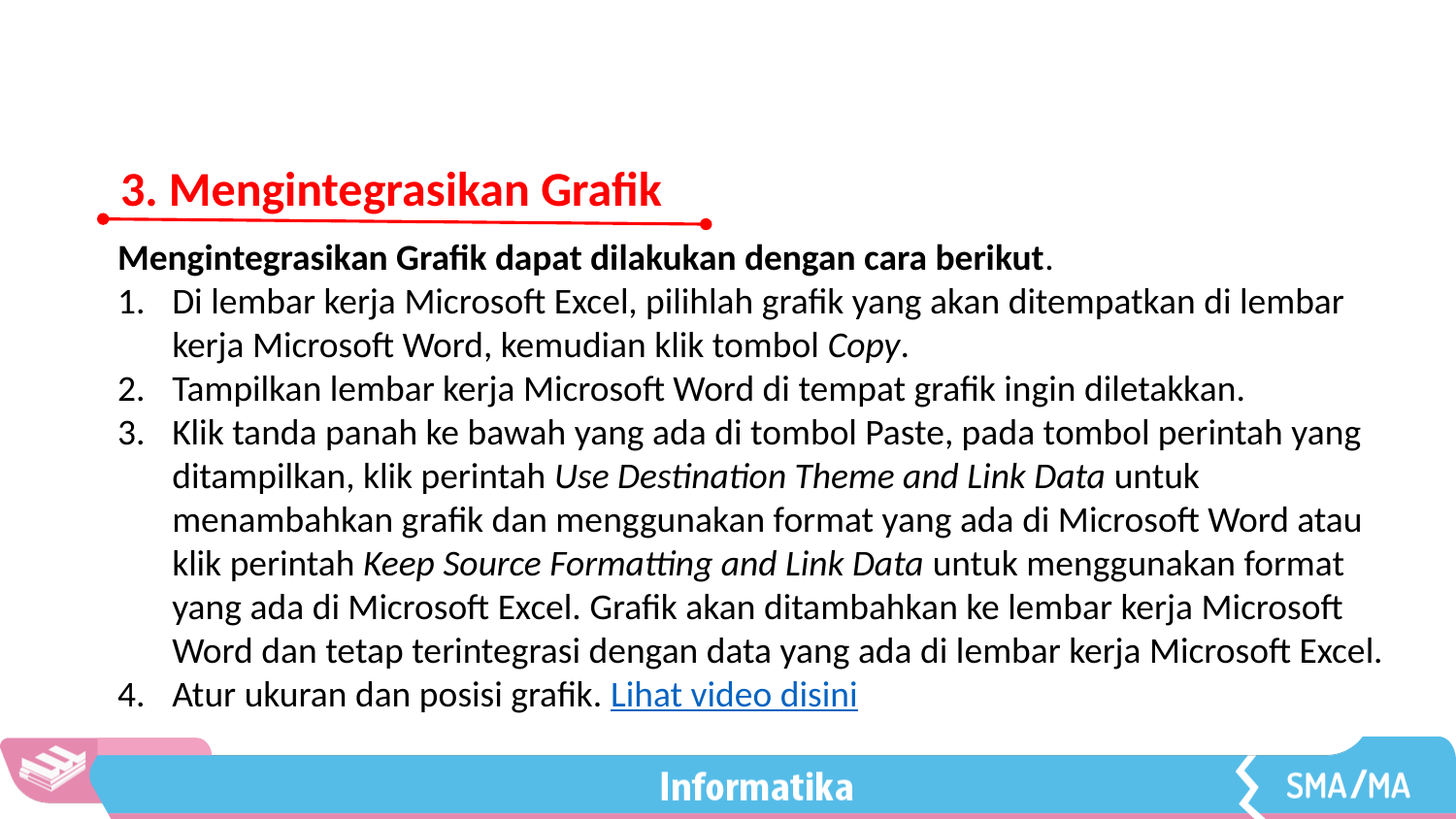

3. Mengintegrasikan Grafik
Mengintegrasikan Grafik dapat dilakukan dengan cara berikut.
Di lembar kerja Microsoft Excel, pilihlah grafik yang akan ditempatkan di lembar kerja Microsoft Word, kemudian klik tombol Copy.
Tampilkan lembar kerja Microsoft Word di tempat grafik ingin diletakkan.
Klik tanda panah ke bawah yang ada di tombol Paste, pada tombol perintah yang ditampilkan, klik perintah Use Destination Theme and Link Data untuk menambahkan grafik dan menggunakan format yang ada di Microsoft Word atau klik perintah Keep Source Formatting and Link Data untuk menggunakan format yang ada di Microsoft Excel. Grafik akan ditambahkan ke lembar kerja Microsoft Word dan tetap terintegrasi dengan data yang ada di lembar kerja Microsoft Excel.
Atur ukuran dan posisi grafik. Lihat video disini